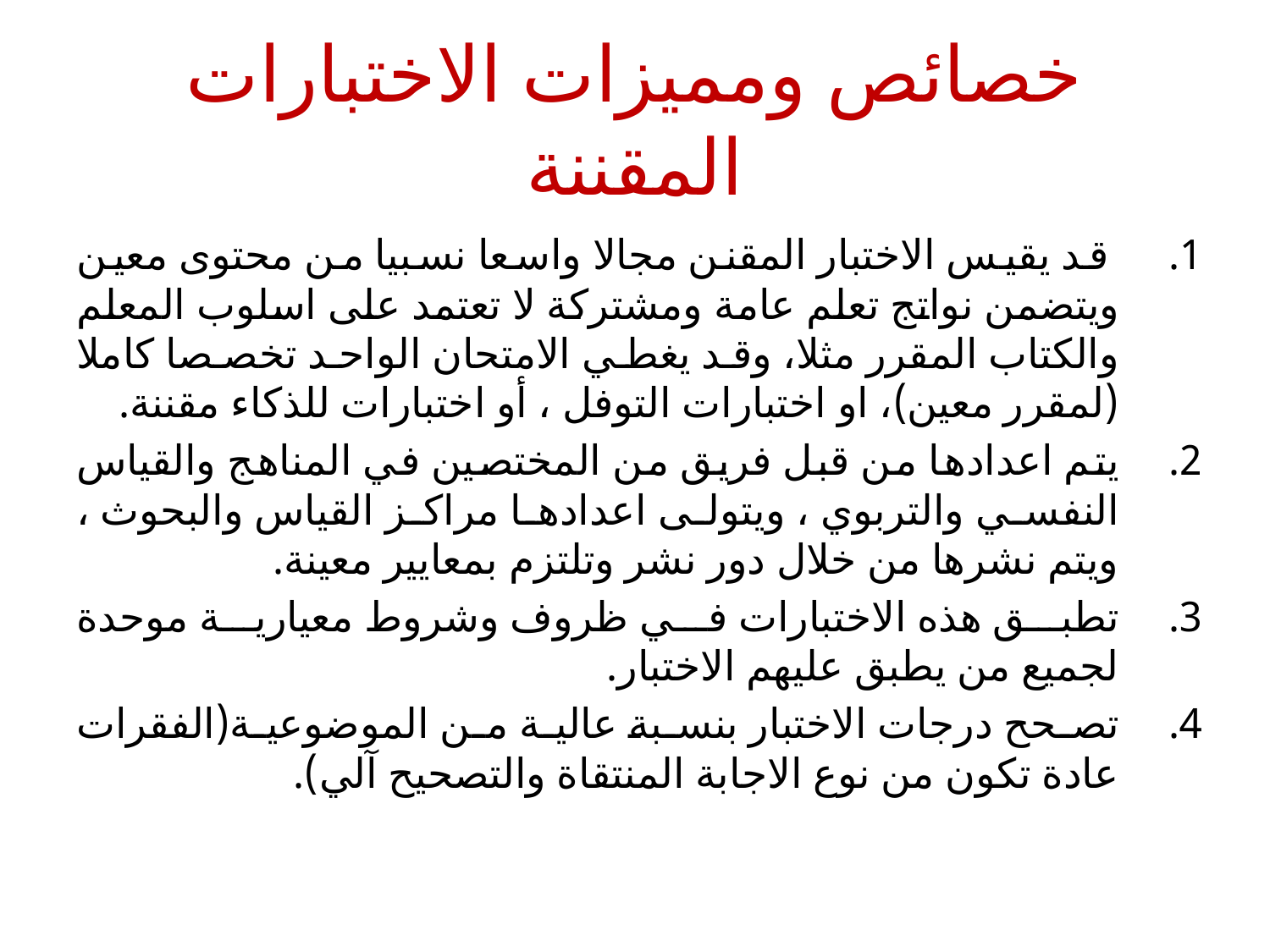

# خصائص ومميزات الاختبارات المقننة
 قد يقيس الاختبار المقنن مجالا واسعا نسبيا من محتوى معين ويتضمن نواتج تعلم عامة ومشتركة لا تعتمد على اسلوب المعلم والكتاب المقرر مثلا، وقد يغطي الامتحان الواحد تخصصا كاملا (لمقرر معين)، او اختبارات التوفل ، أو اختبارات للذكاء مقننة.
يتم اعدادها من قبل فريق من المختصين في المناهج والقياس النفسي والتربوي ، ويتولى اعدادها مراكز القياس والبحوث ، ويتم نشرها من خلال دور نشر وتلتزم بمعايير معينة.
تطبق هذه الاختبارات في ظروف وشروط معيارية موحدة لجميع من يطبق عليهم الاختبار.
تصحح درجات الاختبار بنسبة عالية من الموضوعية(الفقرات عادة تكون من نوع الاجابة المنتقاة والتصحيح آلي).